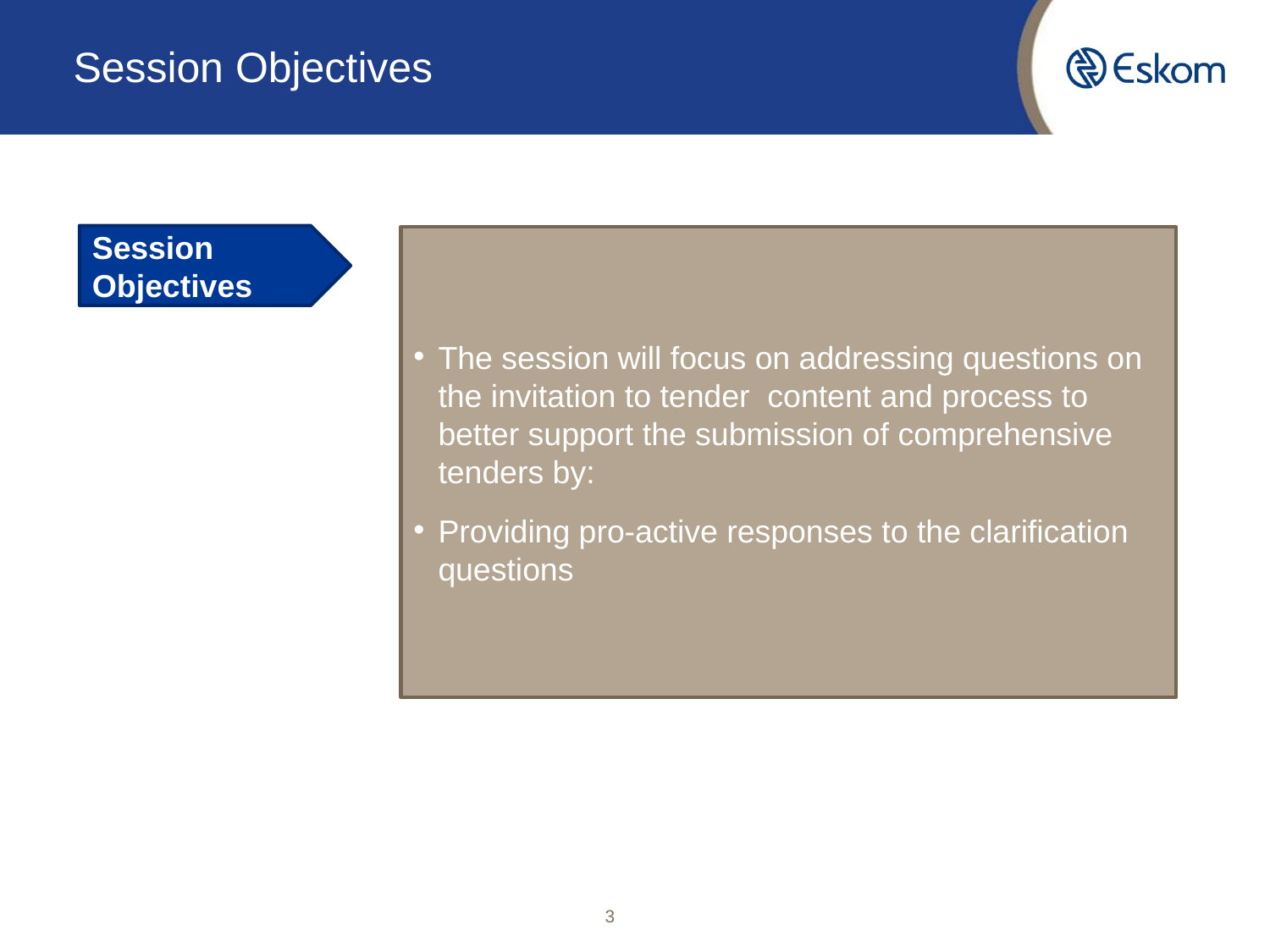

# Session Objectives

Session Objectives
The session will focus on addressing questions on the invitation to tender  content and process to better support the submission of comprehensive tenders by:
Providing pro-active responses to the clarification questions

3